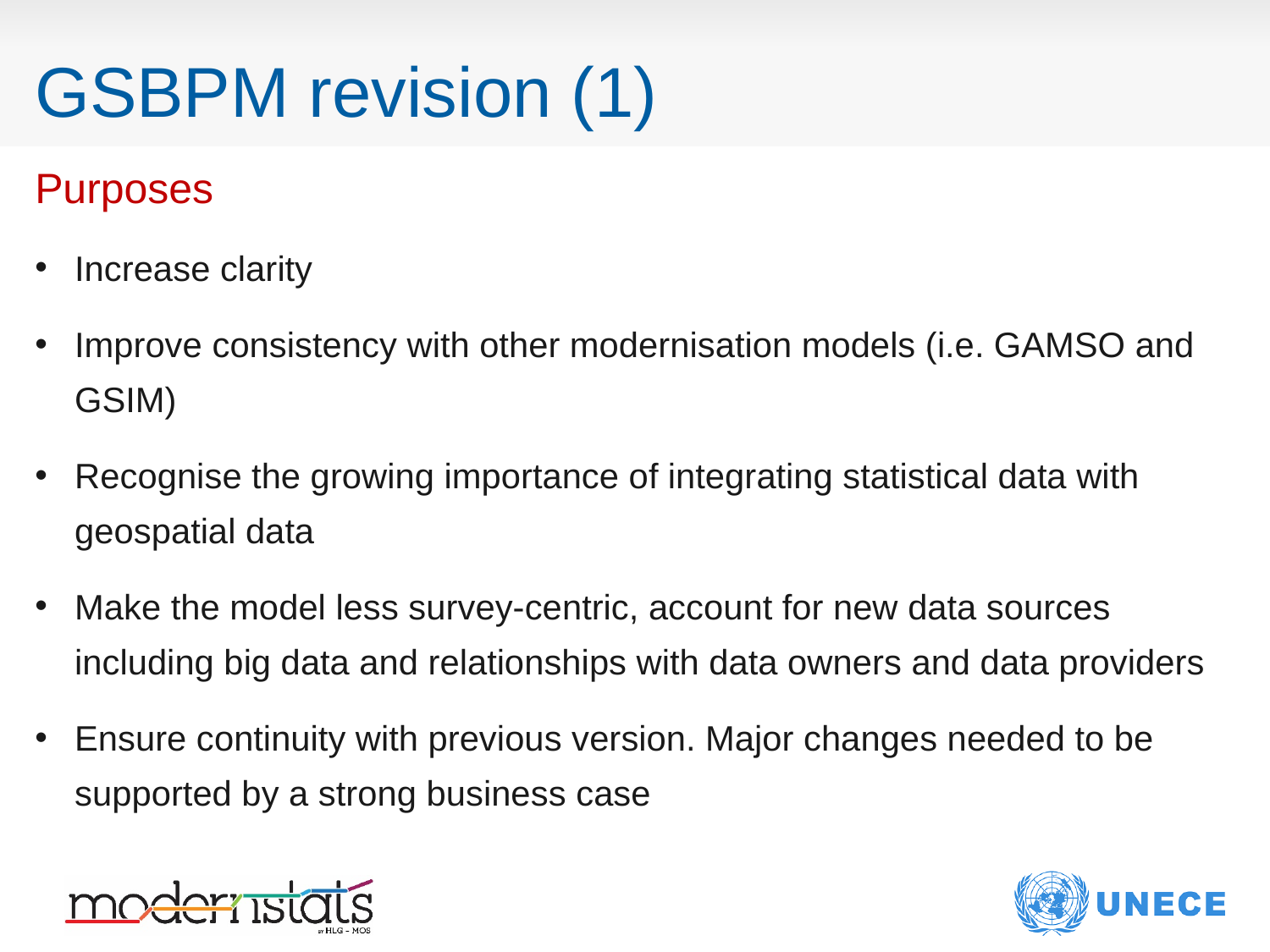

# GSBPM revision (1)
Purposes
Increase clarity
Improve consistency with other modernisation models (i.e. GAMSO and GSIM)
Recognise the growing importance of integrating statistical data with geospatial data
Make the model less survey-centric, account for new data sources including big data and relationships with data owners and data providers
Ensure continuity with previous version. Major changes needed to be supported by a strong business case